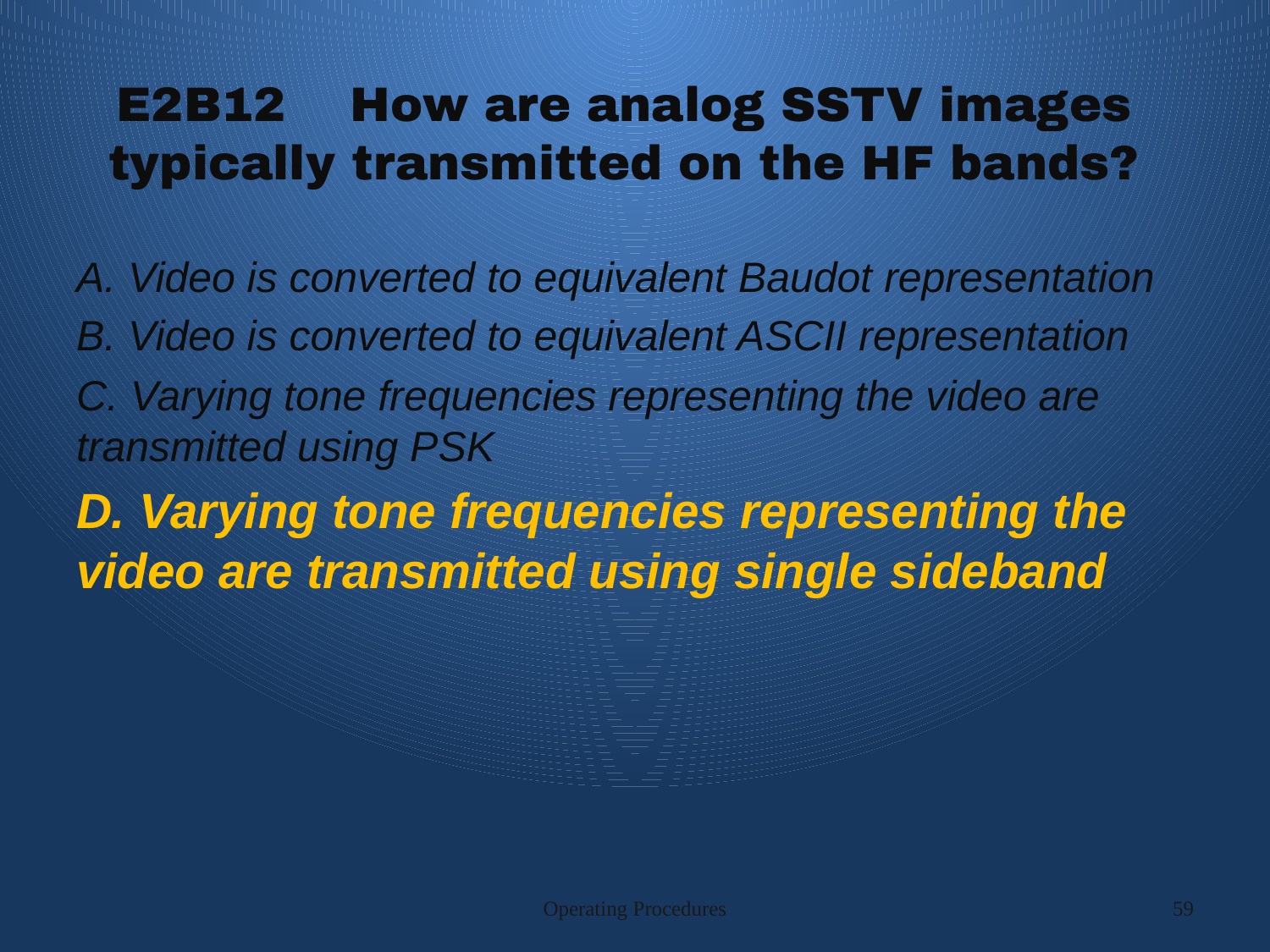

# E2B12    How are analog SSTV images typically transmitted on the HF bands?
A. Video is converted to equivalent Baudot representation
B. Video is converted to equivalent ASCII representation
C. Varying tone frequencies representing the video are transmitted using PSK
D. Varying tone frequencies representing the video are transmitted using single sideband

Operating Procedures
59